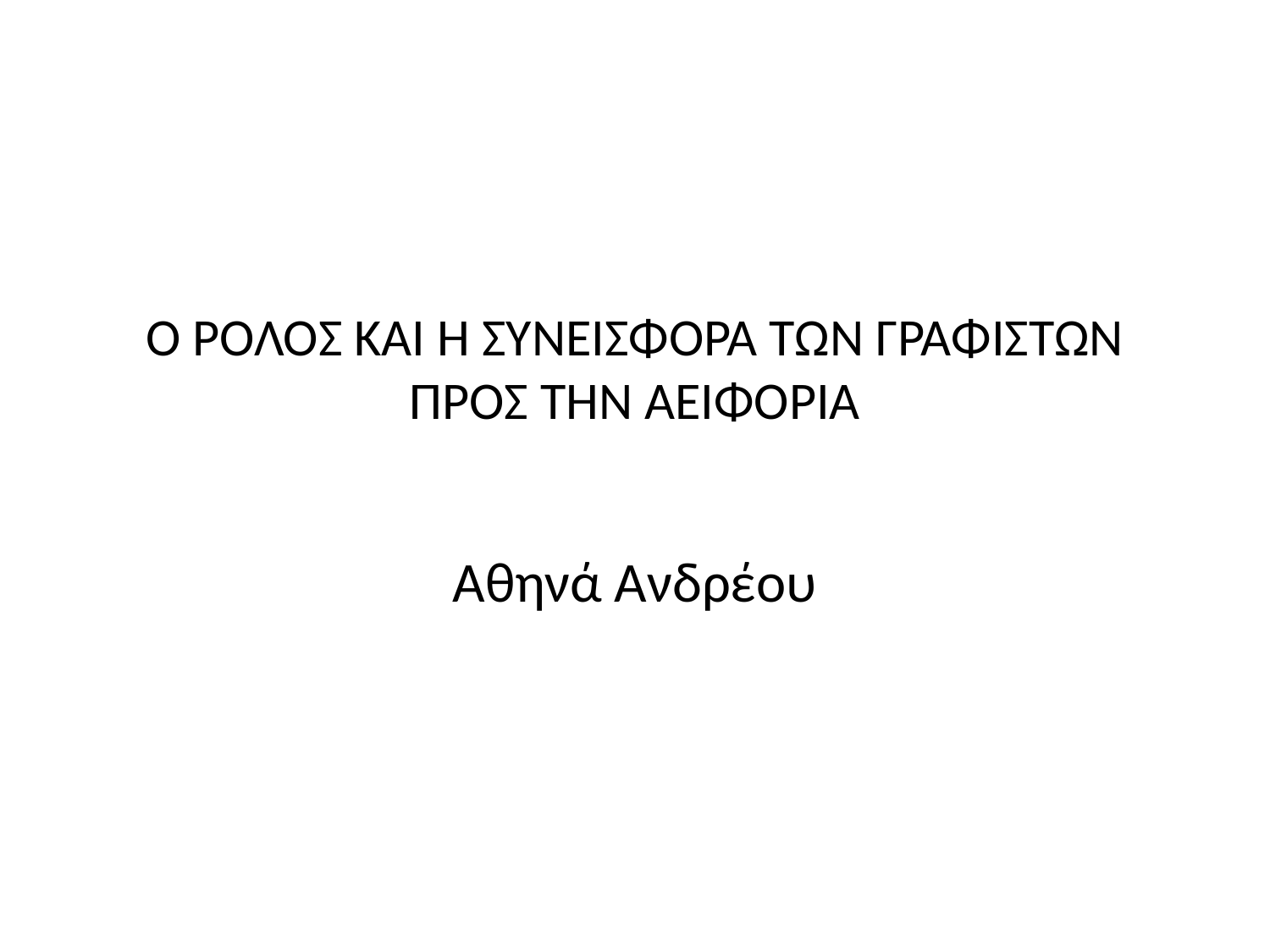

# Ο ρΟλοΣ και η συνεισφορΑ των γραφιστΩν προς την αειφορΙα
Αθηνά Ανδρέου